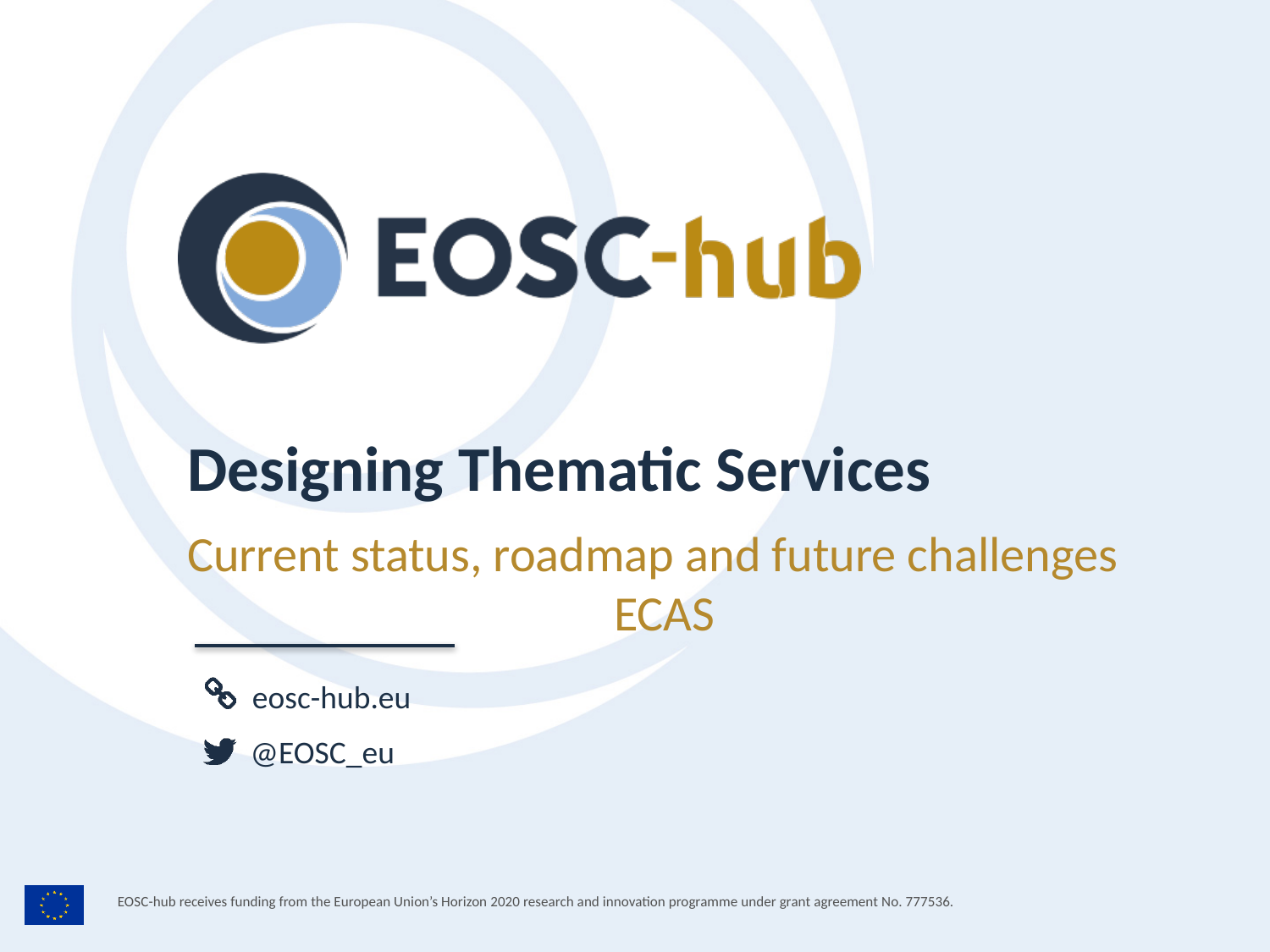

Designing Thematic Services
Current status, roadmap and future challenges
ECAS